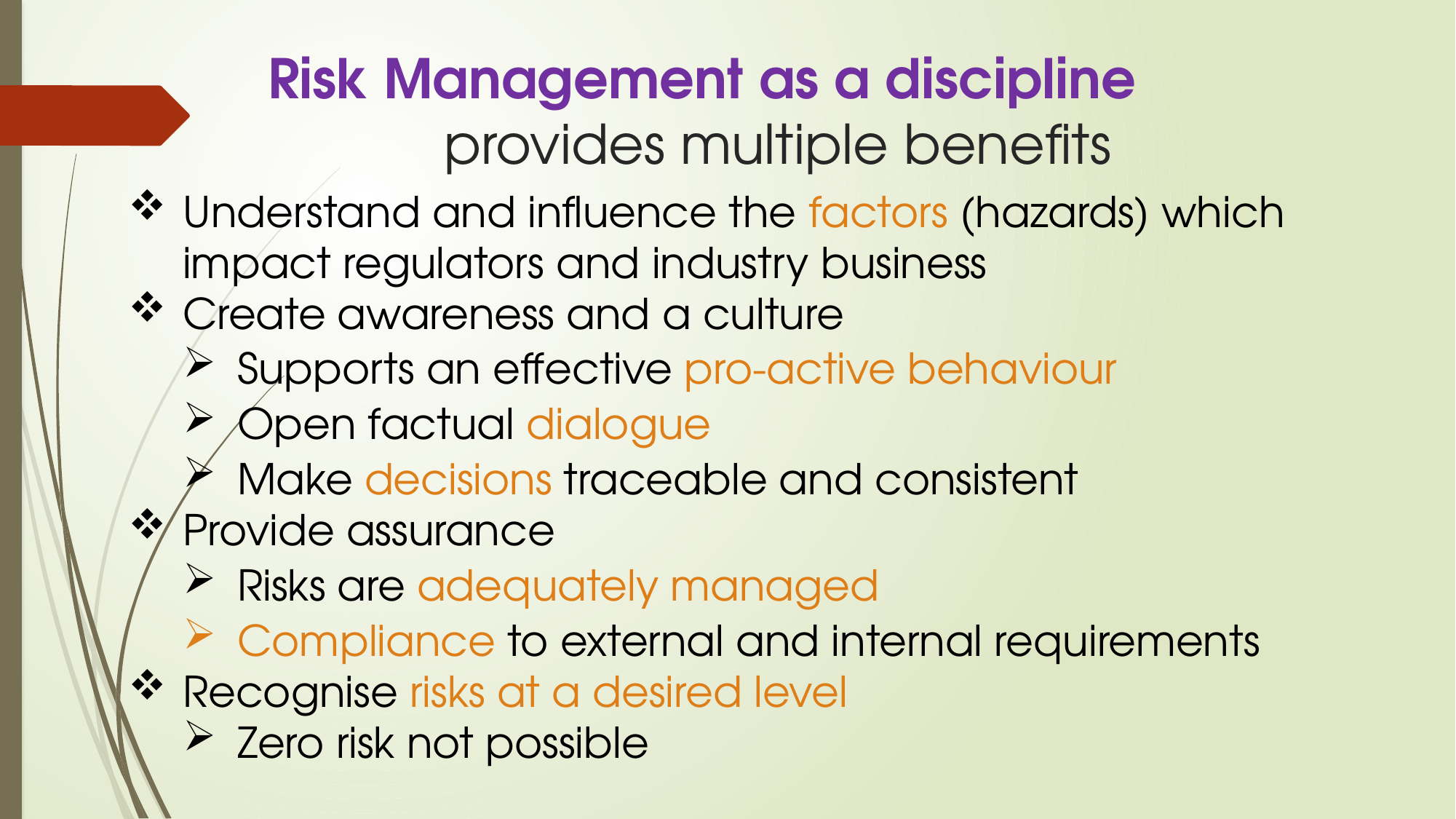

# Risk Management as a discipline provides multiple benefits
Understand and influence the factors (hazards) which impact regulators and industry business
Create awareness and a culture
Supports an effective pro-active behaviour
Open factual dialogue
Make decisions traceable and consistent
Provide assurance
Risks are adequately managed
Compliance to external and internal requirements
Recognise risks at a desired level
Zero risk not possible